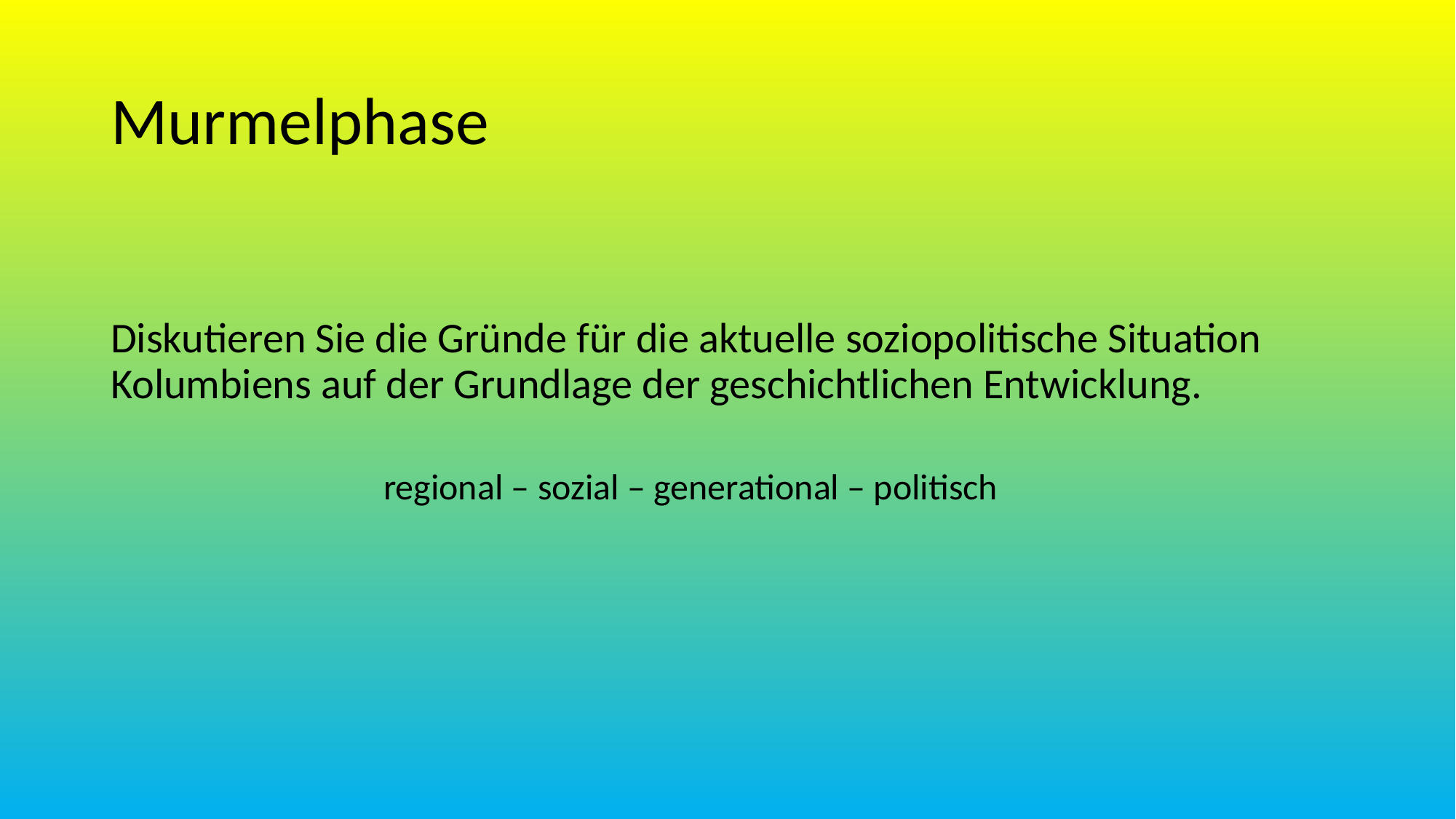

Murmelphase

Diskutieren Sie die Gründe für die aktuelle soziopolitische Situation Kolumbiens auf der Grundlage der geschichtlichen Entwicklung.

		regional – sozial – generational – politisch